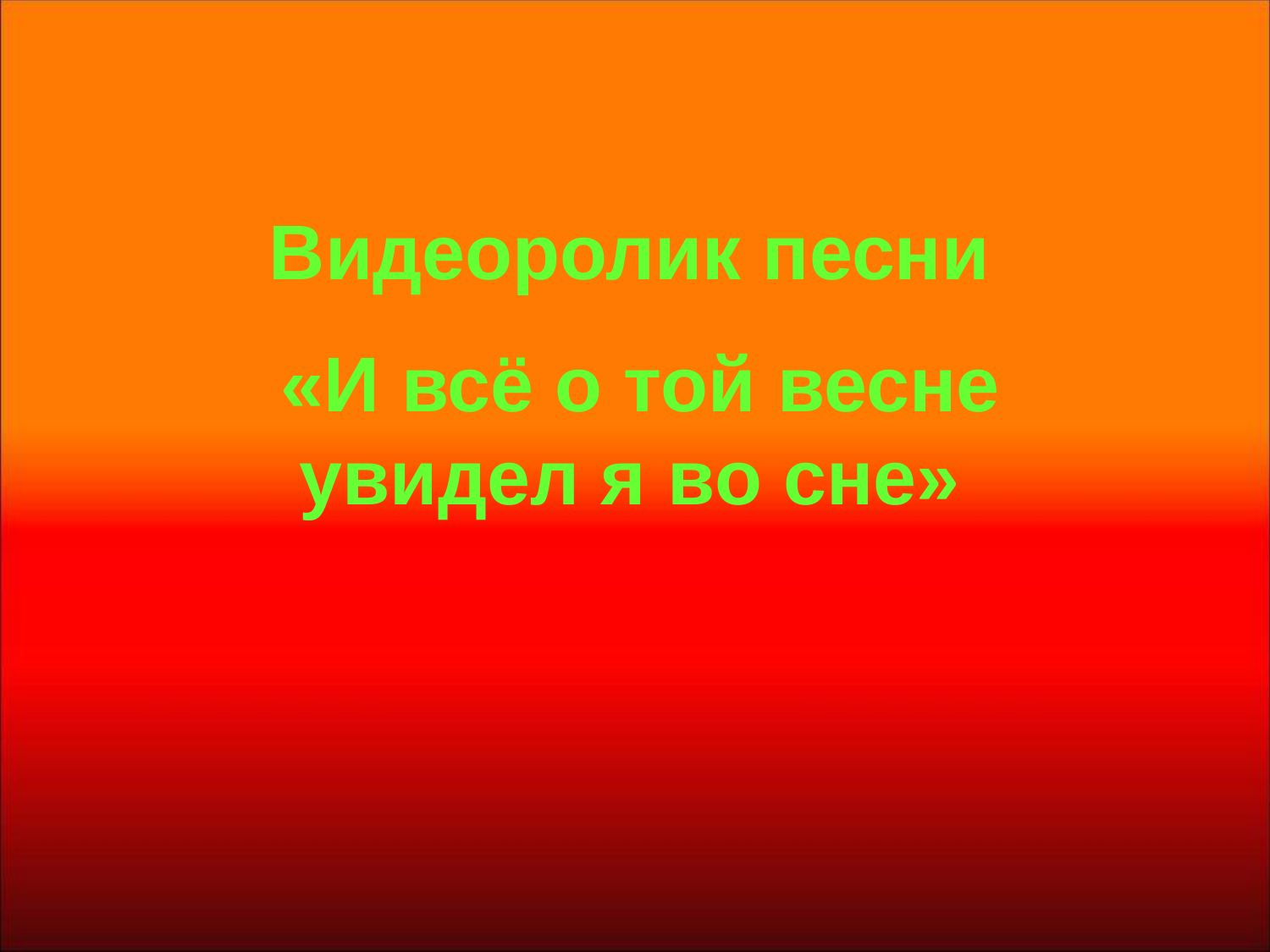

Видеоролик песни
 «И всё о той весне увидел я во сне»